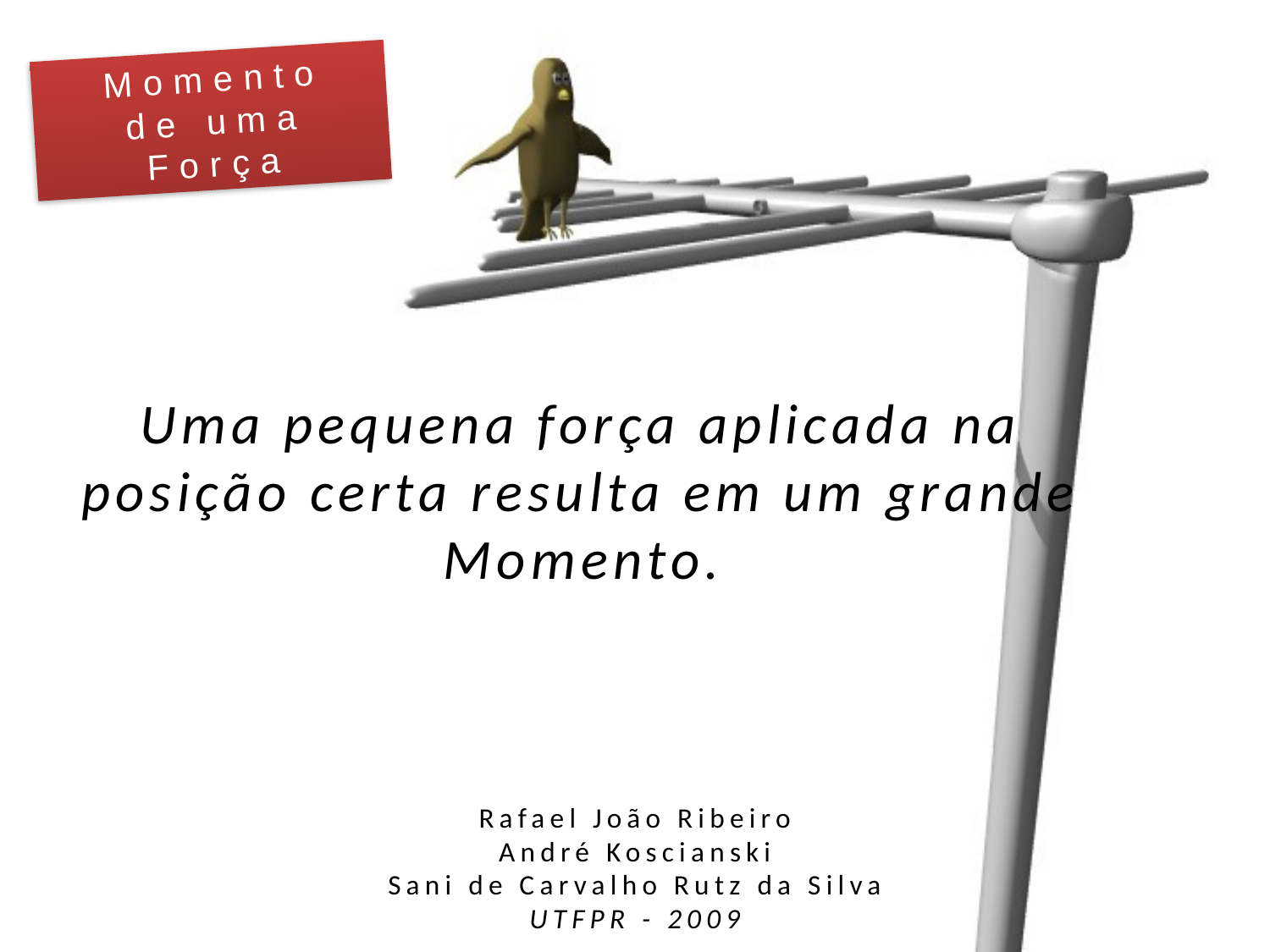

Momento
de uma
Força
# Uma pequena força aplicada na posição certa resulta em um grande Momento.
Rafael João Ribeiro
André Koscianski
Sani de Carvalho Rutz da Silva
UTFPR - 2009